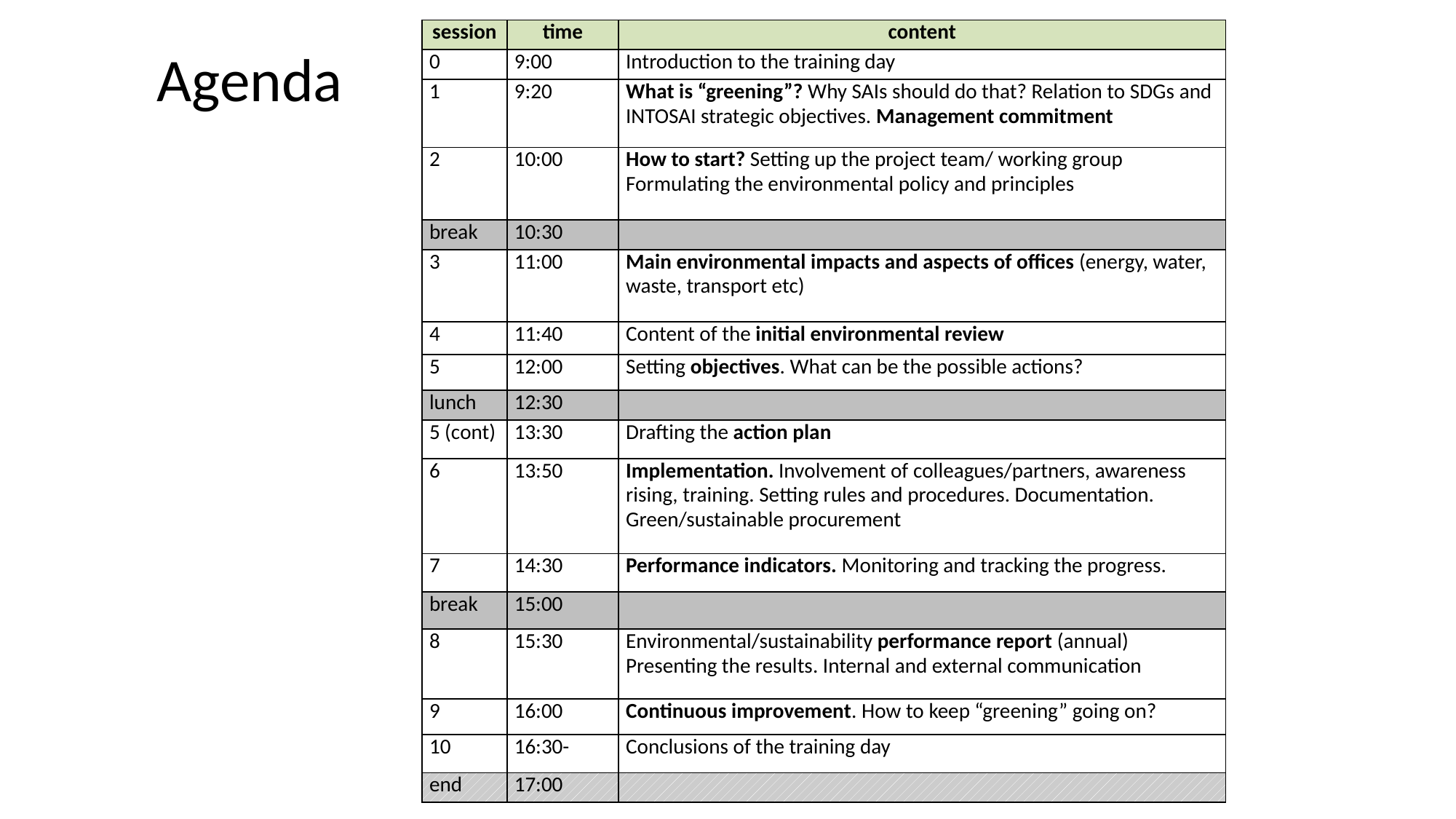

| session | time | content |
| --- | --- | --- |
| 0 | 9:00 | Introduction to the training day |
| 1 | 9:20 | What is “greening”? Why SAIs should do that? Relation to SDGs and INTOSAI strategic objectives. Management commitment |
| 2 | 10:00 | How to start? Setting up the project team/ working group Formulating the environmental policy and principles |
| break | 10:30 |  |
| 3 | 11:00 | Main environmental impacts and aspects of offices (energy, water, waste, transport etc) |
| 4 | 11:40 | Content of the initial environmental review |
| 5 | 12:00 | Setting objectives. What can be the possible actions? |
| lunch | 12:30 |  |
| 5 (cont) | 13:30 | Drafting the action plan |
| 6 | 13:50 | Implementation. Involvement of colleagues/partners, awareness rising, training. Setting rules and procedures. Documentation. Green/sustainable procurement |
| 7 | 14:30 | Performance indicators. Monitoring and tracking the progress. |
| break | 15:00 |  |
| 8 | 15:30 | Environmental/sustainability performance report (annual) Presenting the results. Internal and external communication |
| 9 | 16:00 | Continuous improvement. How to keep “greening” going on? |
| 10 | 16:30- | Conclusions of the training day |
| end | 17:00 |  |
# Agenda